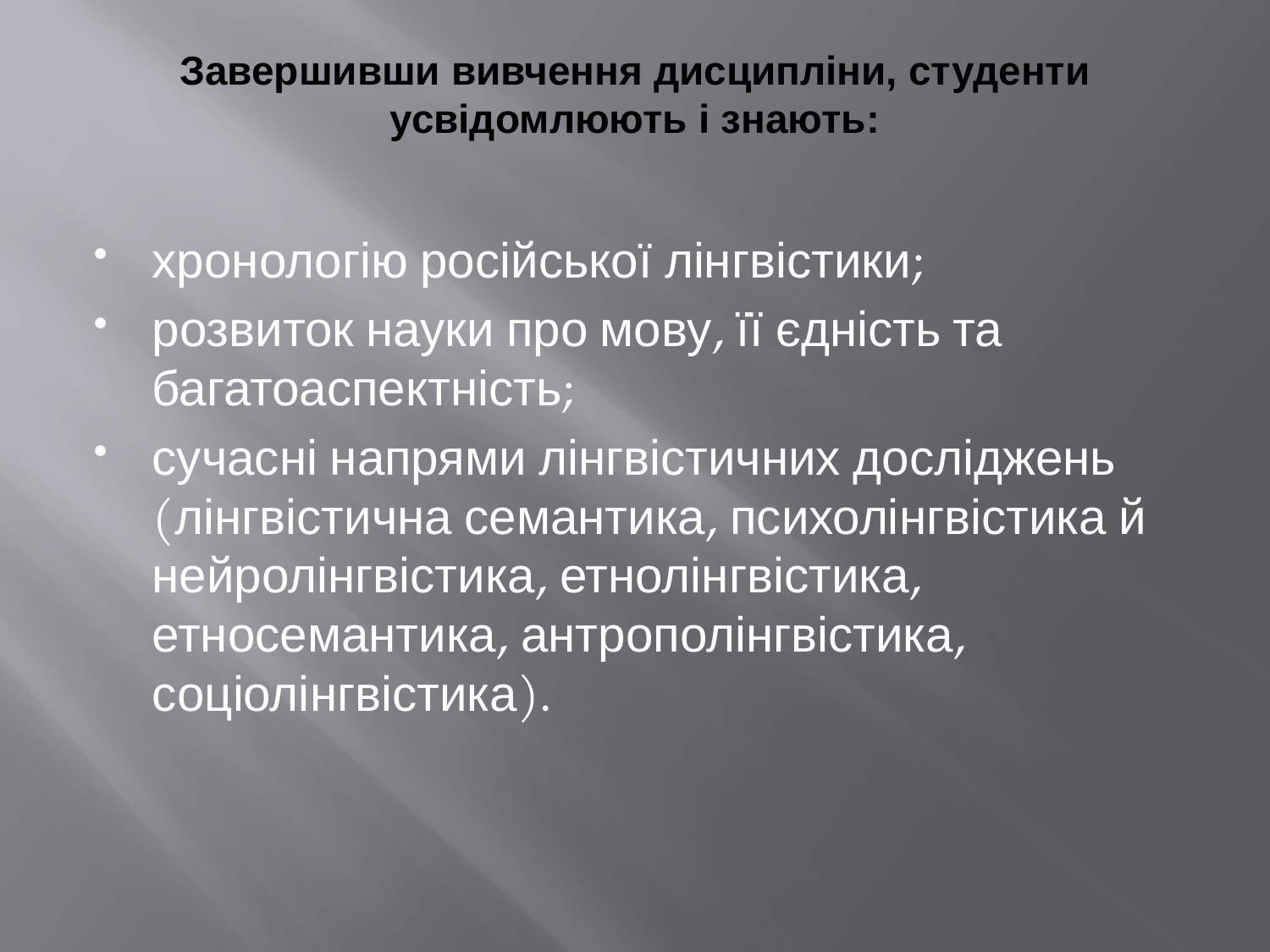

# Завершивши вивчення дисципліни, студенти усвідомлюють і знають:
хронологію російської лінгвістики;
розвиток науки про мову, її єдність та багатоаспектність;
сучасні напрями лінгвістичних досліджень (лінгвістична семантика, психолінгвістика й нейролінгвістика, етнолінгвістика, етносемантика, антрополінгвістика, соціолінгвістика).